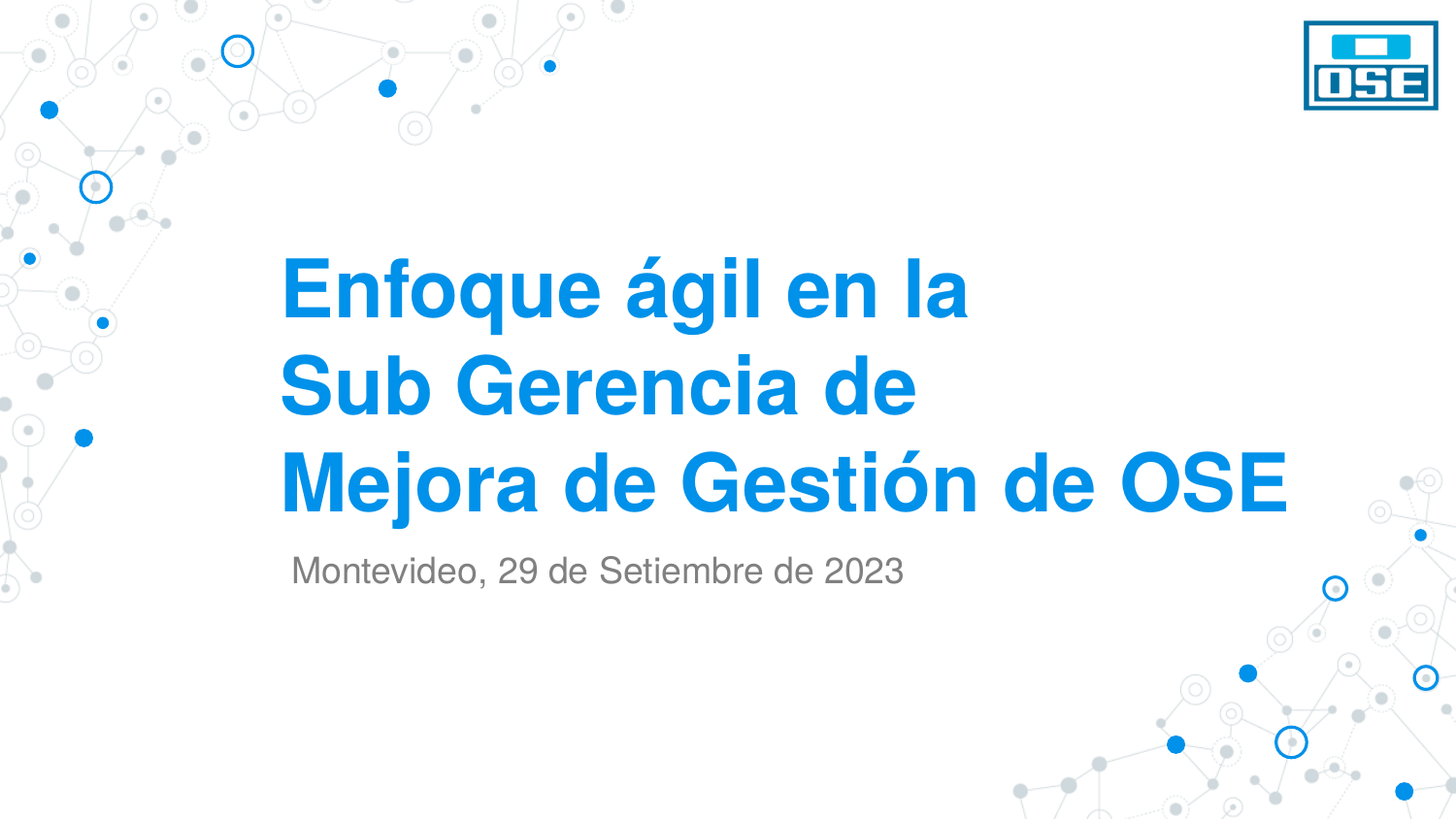

# Enfoque ágil en la Sub Gerencia de Mejora de Gestión de OSE
Montevideo, 29 de Setiembre de 2023